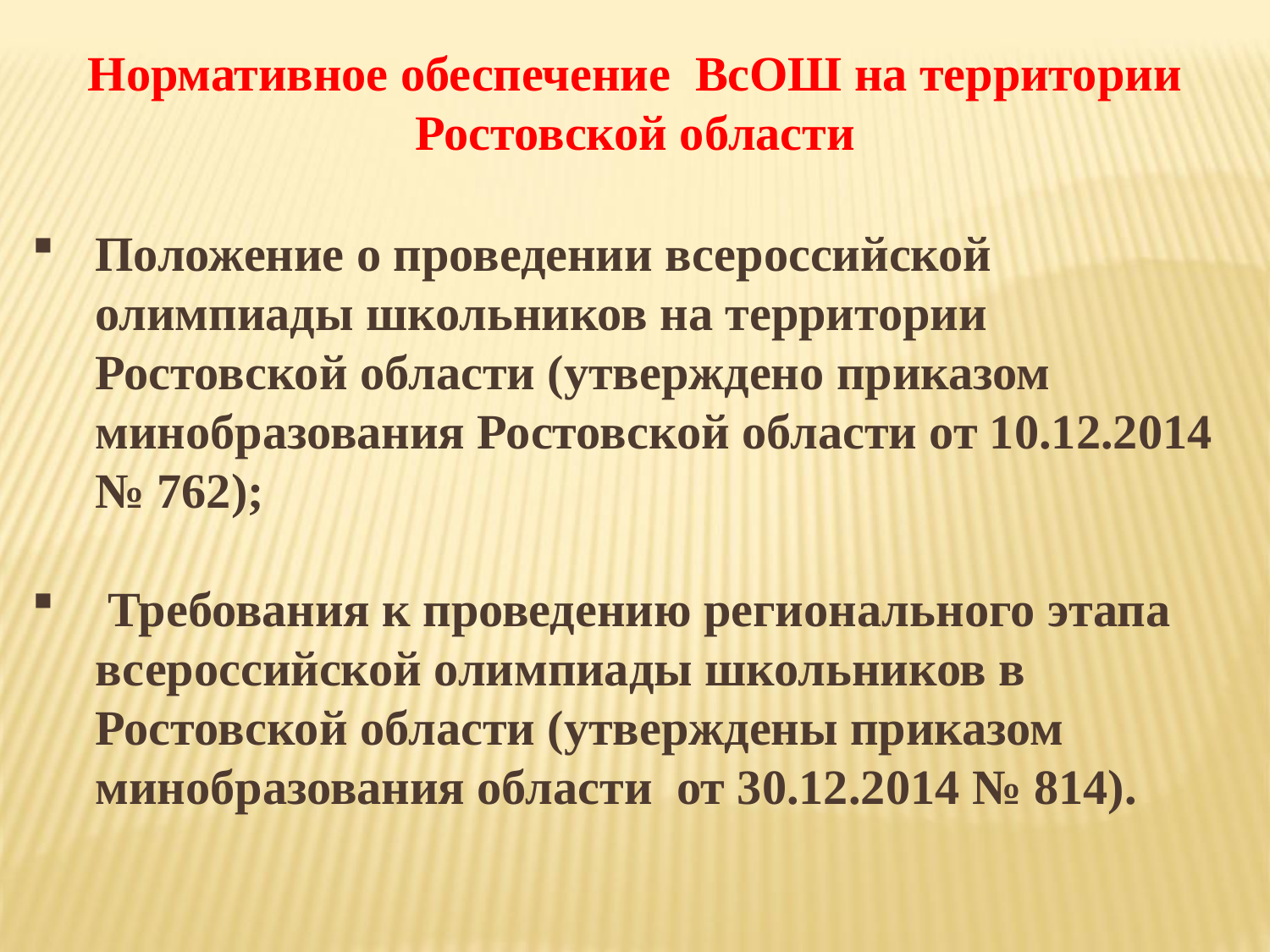

# Нормативное обеспечение  ВсОШ на территории Ростовской области
Положение о проведении всероссийской олимпиады школьников на территории Ростовской области (утверждено приказом минобразования Ростовской области от 10.12.2014 № 762);

 Требования к проведению регионального этапа всероссийской олимпиады школьников в Ростовской области (утверждены приказом минобразования области  от 30.12.2014 № 814).